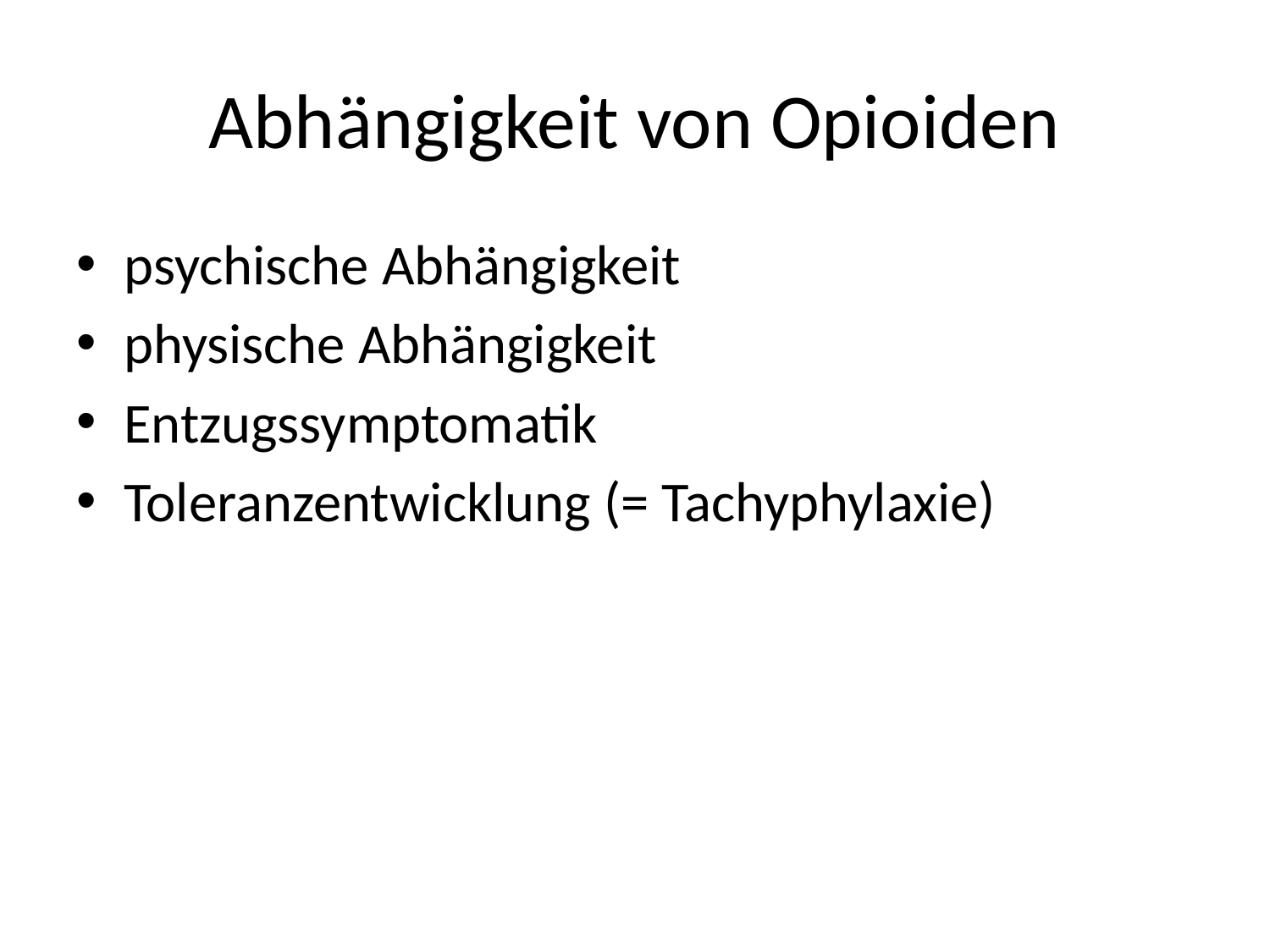

# Abhängigkeit von Opioiden
psychische Abhängigkeit
physische Abhängigkeit
Entzugssymptomatik
Toleranzentwicklung (= Tachyphylaxie)